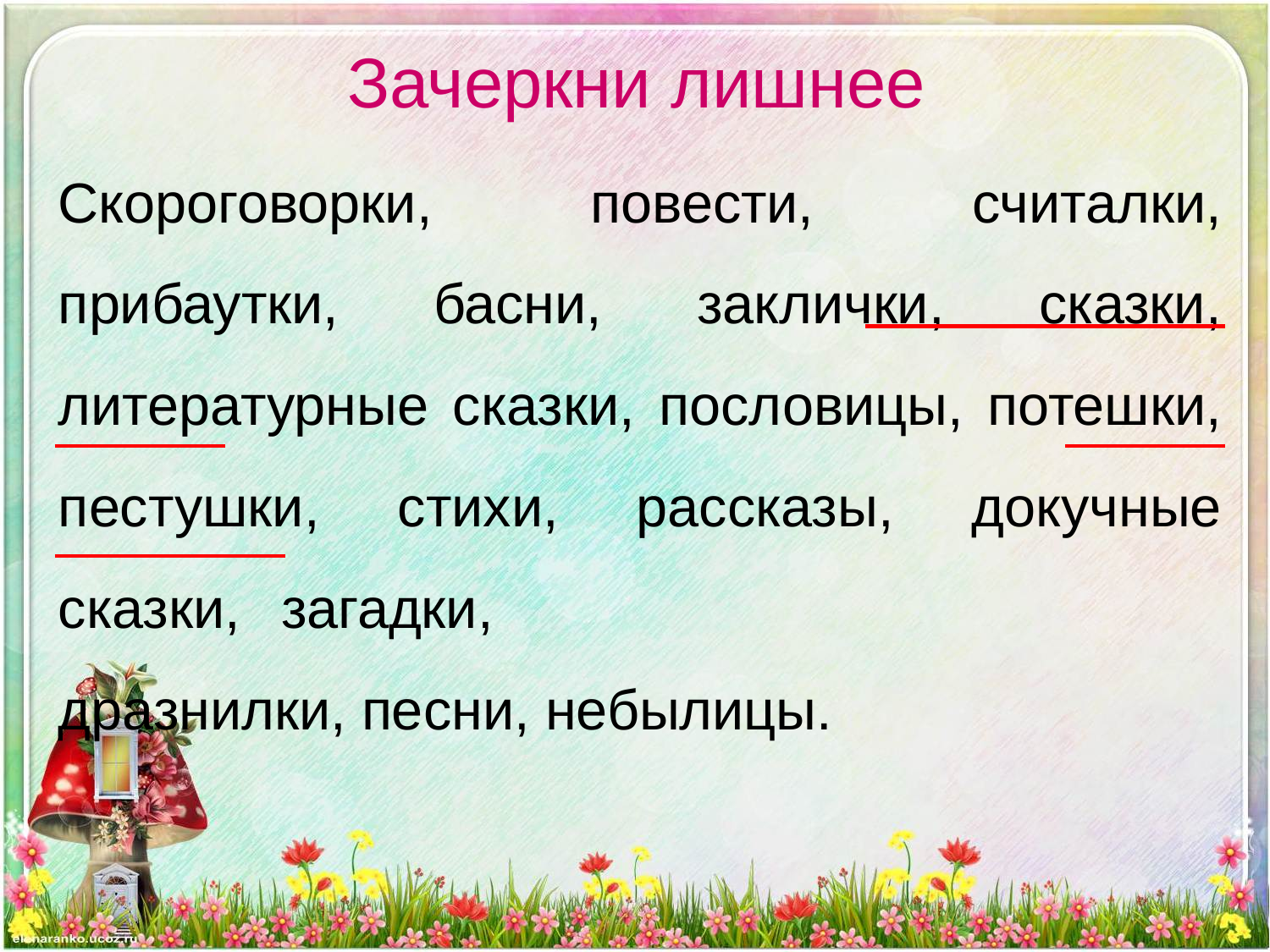

# Зачеркни лишнее
Скороговорки, повести, считалки, прибаутки, басни, заклички, сказки, литературные сказки, пословицы, потешки, пестушки, стихи, рассказы, докучные сказки, загадки,         				дразнилки, песни, небылицы.